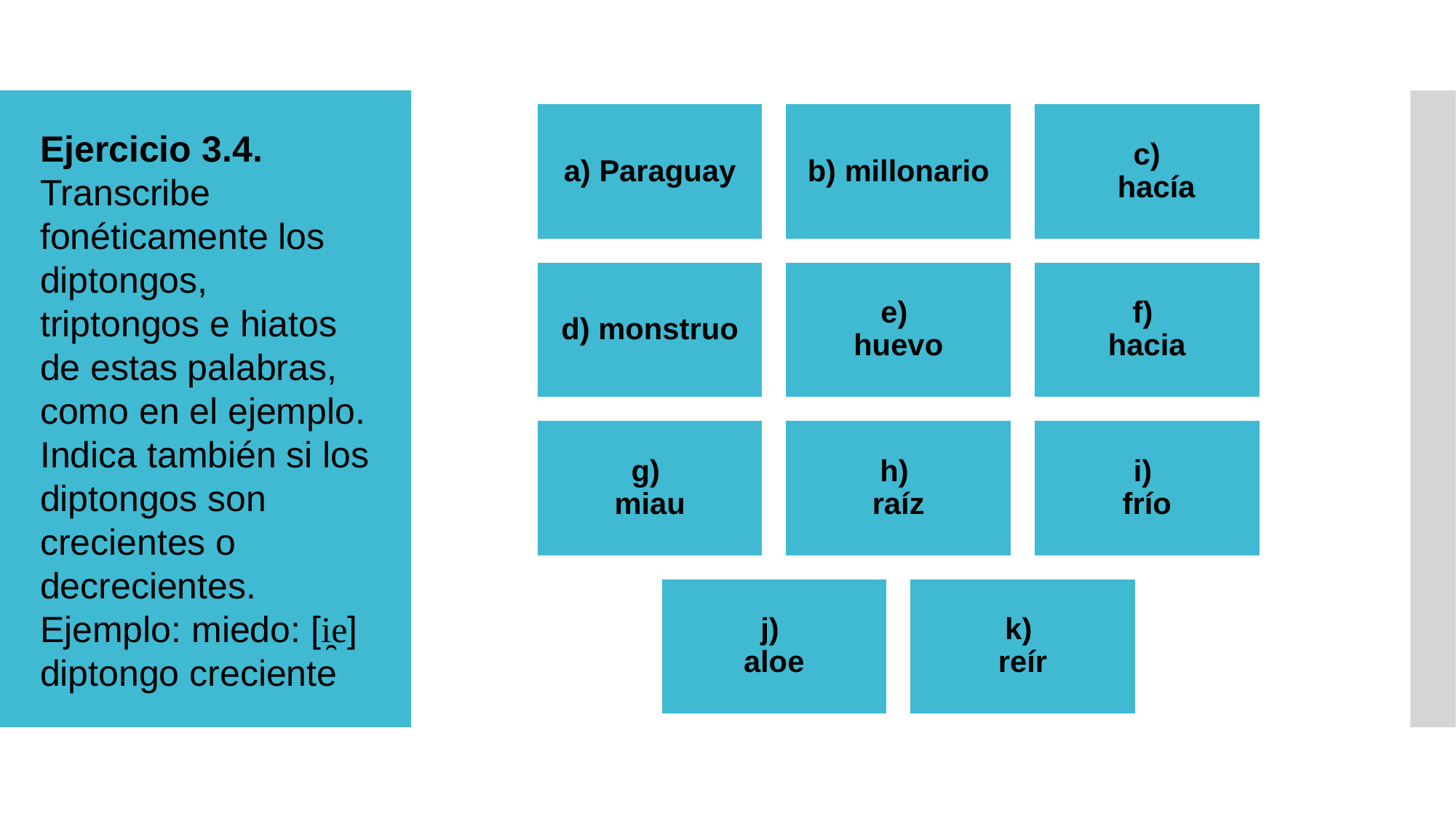

a) Paraguay
b) millonario
c)
   hacía
d) monstruo
e)
huevo
f)
hacia
g)
miau
h)
raíz
i)
frío
j)
aloe
k)
reír
Ejercicio 3.4.
Transcribe fonéticamente los diptongos, triptongos e hiatos de estas palabras, como en el ejemplo. Indica también si los diptongos son crecientes o decrecientes.
Ejemplo: miedo: [i̯e] diptongo creciente